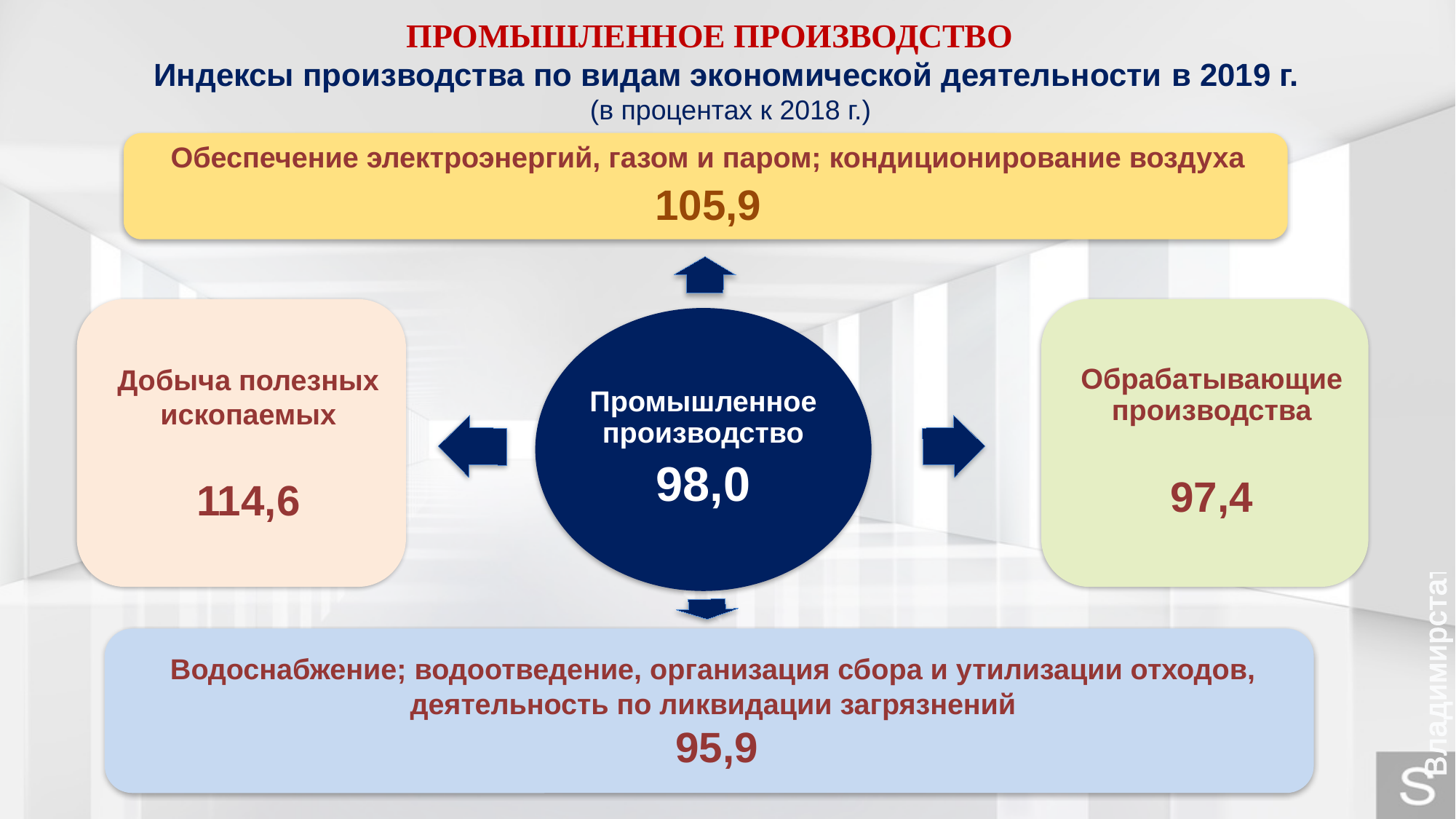

ПРОМЫШЛЕННОЕ ПРОИЗВОДСТВО
Индексы производства по видам экономической деятельности в 2019 г.
(в процентах к 2018 г.)
Промышленное производство
98,0

Обеспечение электроэнергий, газом и паром; кондиционирование воздуха
105,9

Обрабатывающие производства

97,4

Водоснабжение; водоотведение, организация сбора и утилизации отходов, деятельность по ликвидации загрязнений
 95,9

Добыча полезных ископаемых
114,6
Владимирстат